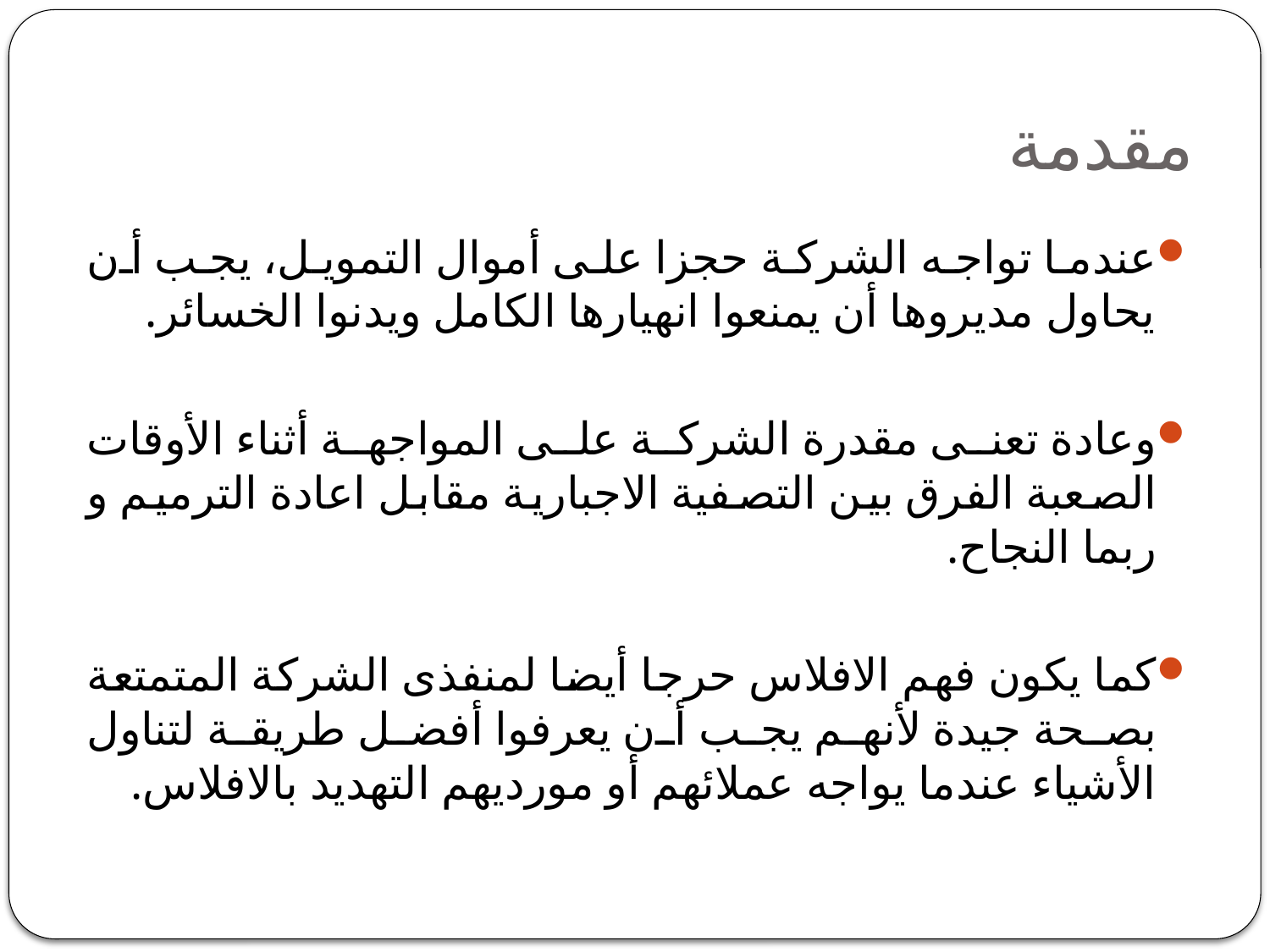

# مقدمة
عندما تواجه الشركة حجزا على أموال التمويل، يجب أن يحاول مديروها أن يمنعوا انهيارها الكامل ويدنوا الخسائر.

وعادة تعنى مقدرة الشركة على المواجهة أثناء الأوقات الصعبة الفرق بين التصفية الاجبارية مقابل اعادة الترميم و ربما النجاح.

كما يكون فهم الافلاس حرجا أيضا لمنفذى الشركة المتمتعة بصحة جيدة لأنهم يجب أن يعرفوا أفضل طريقة لتناول الأشياء عندما يواجه عملائهم أو مورديهم التهديد بالافلاس.